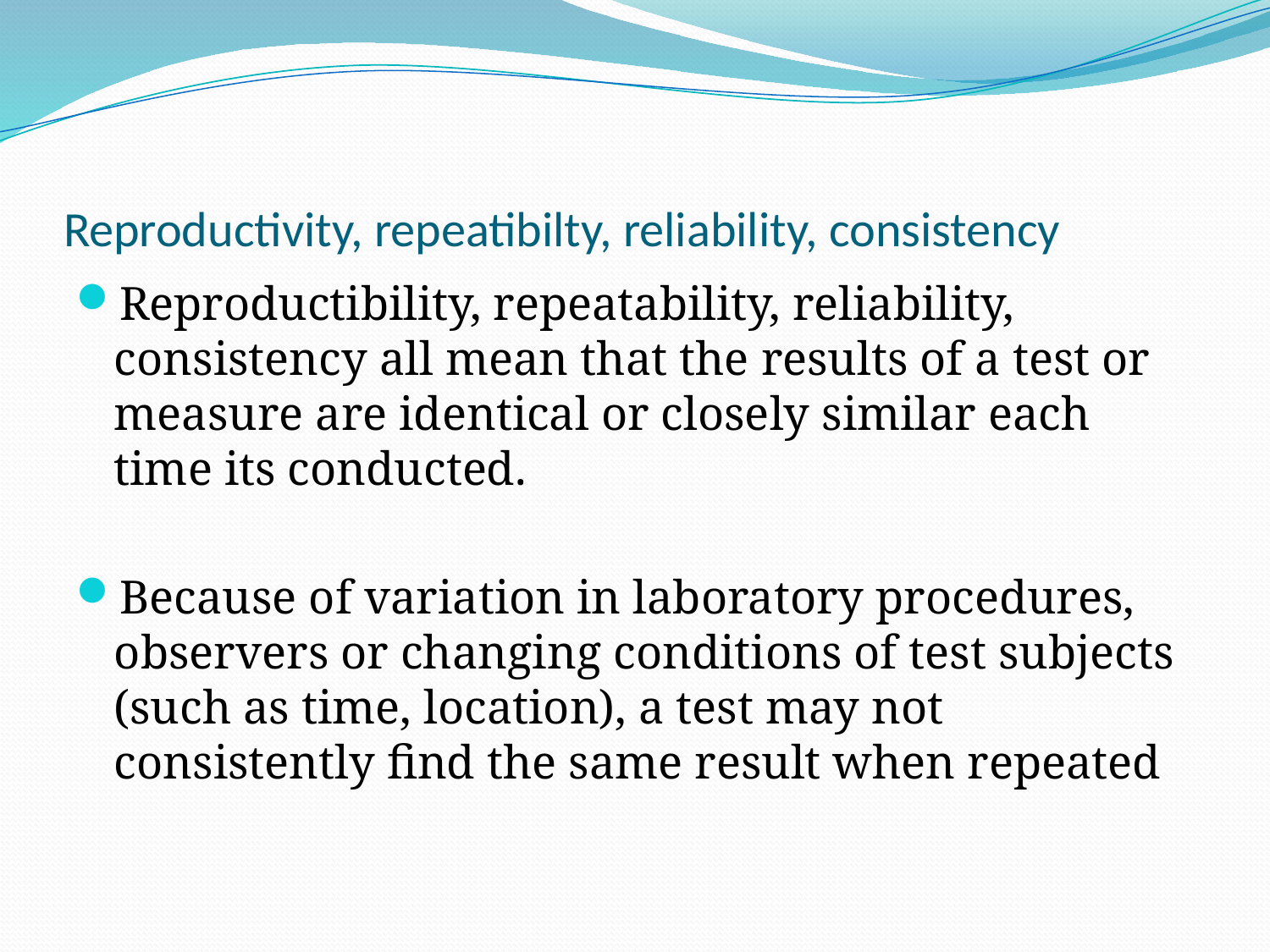

# Reproductivity, repeatibilty, reliability, consistency
Reproductibility, repeatability, reliability, consistency all mean that the results of a test or measure are identical or closely similar each time its conducted.

Because of variation in laboratory procedures, observers or changing conditions of test subjects (such as time, location), a test may not consistently find the same result when repeated